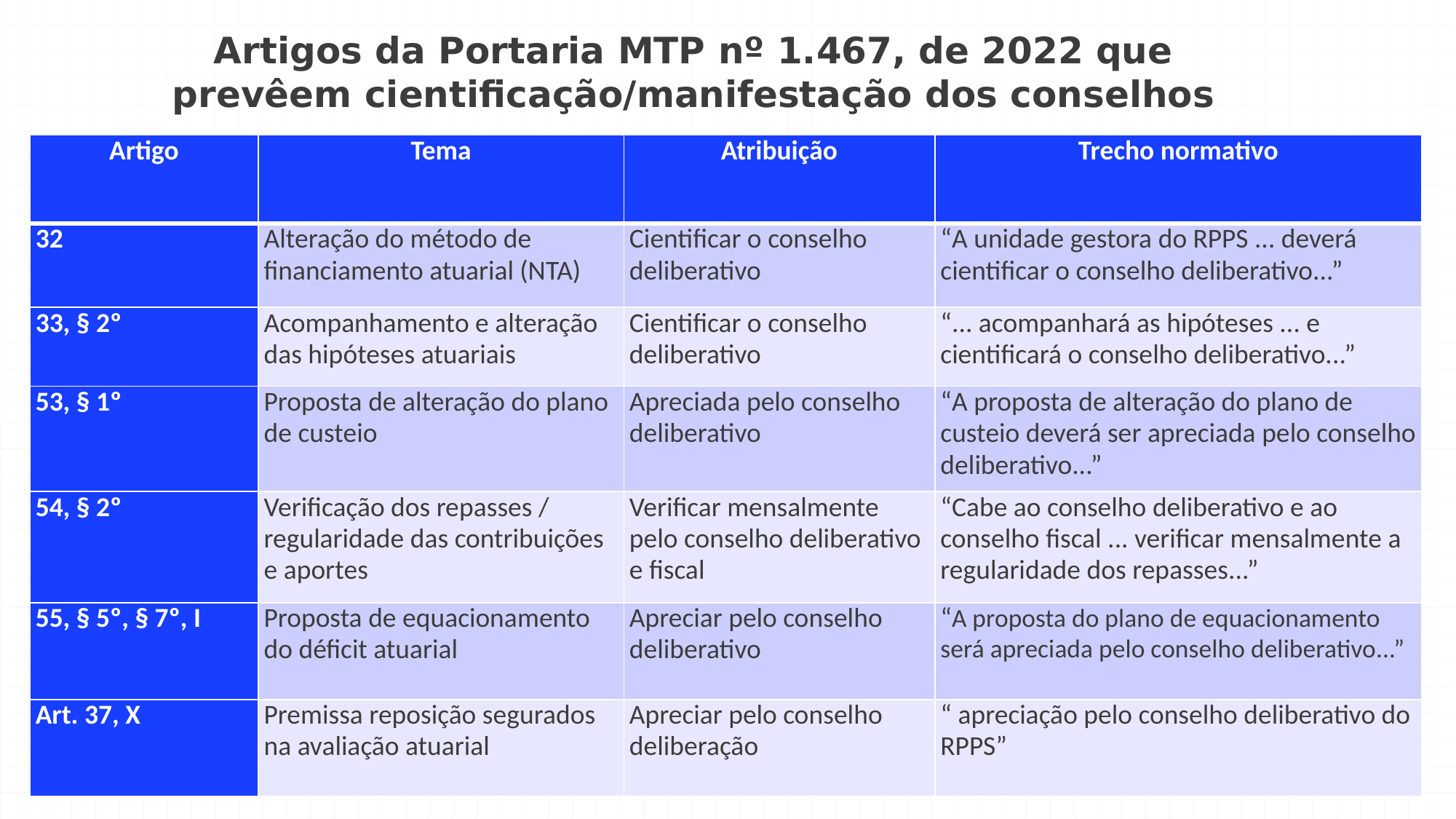

# Artigos da Portaria MTP nº 1.467, de 2022 que prevêem cientificação/manifestação dos conselhos
| Artigo | Tema | Atribuição | Trecho normativo |
| --- | --- | --- | --- |
| 32 | Alteração do método de financiamento atuarial (NTA) | Cientificar o conselho deliberativo | “A unidade gestora do RPPS ... deverá cientificar o conselho deliberativo...” |
| 33, § 2º | Acompanhamento e alteração das hipóteses atuariais | Cientificar o conselho deliberativo | “... acompanhará as hipóteses ... e cientificará o conselho deliberativo...” |
| 53, § 1º | Proposta de alteração do plano de custeio | Apreciada pelo conselho deliberativo | “A proposta de alteração do plano de custeio deverá ser apreciada pelo conselho deliberativo...” |
| 54, § 2º | Verificação dos repasses / regularidade das contribuições e aportes | Verificar mensalmente pelo conselho deliberativo e fiscal | “Cabe ao conselho deliberativo e ao conselho fiscal ... verificar mensalmente a regularidade dos repasses...” |
| 55, § 5º, § 7º, I | Proposta de equacionamento do déficit atuarial | Apreciar pelo conselho deliberativo | “A proposta do plano de equacionamento será apreciada pelo conselho deliberativo...” |
| Art. 37, X | Premissa reposição segurados na avaliação atuarial | Apreciar pelo conselho deliberação | “ apreciação pelo conselho deliberativo do RPPS” |